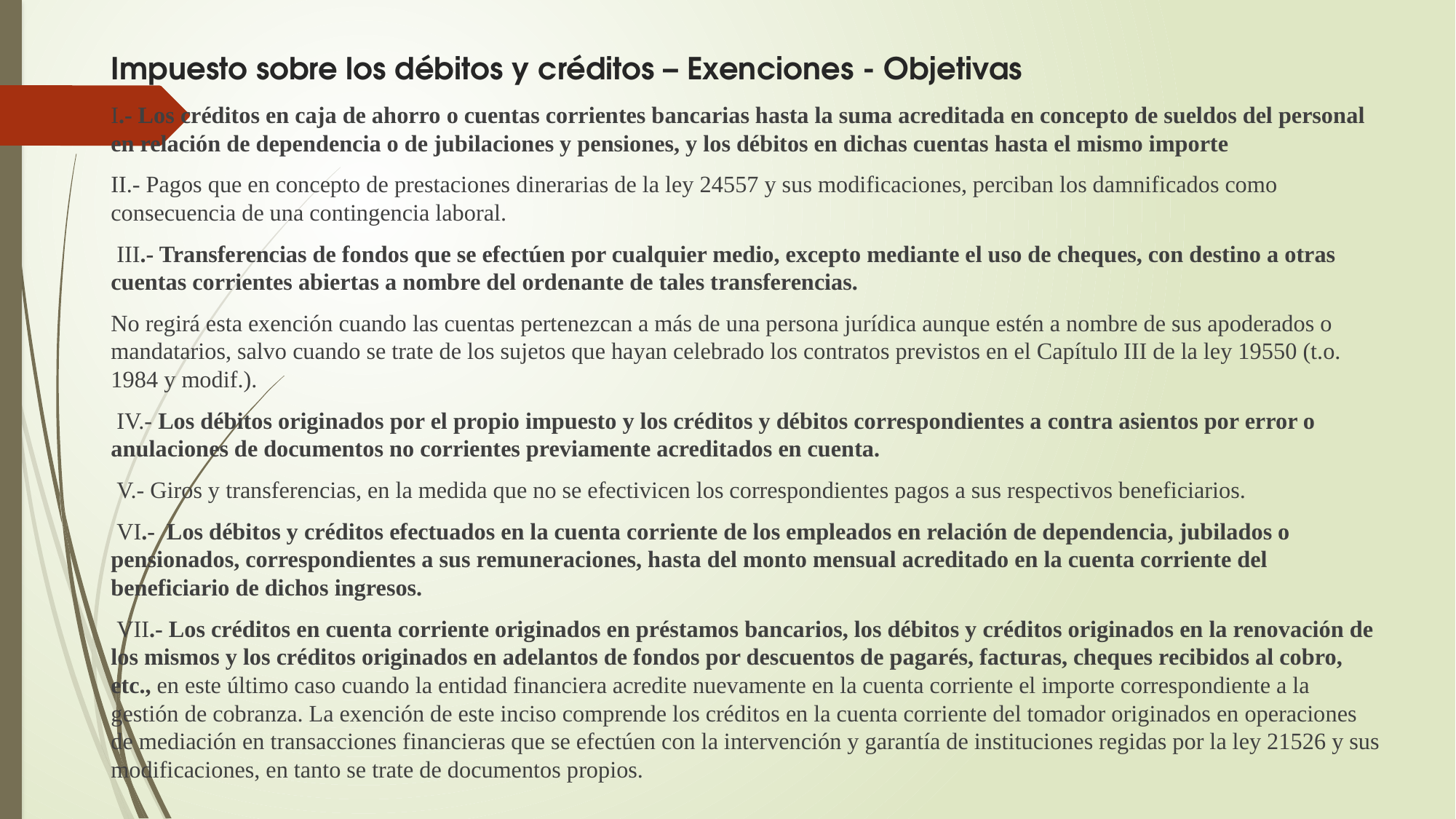

# Impuesto sobre los débitos y créditos – Exenciones - Objetivas
I.- Los créditos en caja de ahorro o cuentas corrientes bancarias hasta la suma acreditada en concepto de sueldos del personal en relación de dependencia o de jubilaciones y pensiones, y los débitos en dichas cuentas hasta el mismo importe
II.- Pagos que en concepto de prestaciones dinerarias de la ley 24557 y sus modificaciones, perciban los damnificados como consecuencia de una contingencia laboral.
 III.- Transferencias de fondos que se efectúen por cualquier medio, excepto mediante el uso de cheques, con destino a otras cuentas corrientes abiertas a nombre del ordenante de tales transferencias.
No regirá esta exención cuando las cuentas pertenezcan a más de una persona jurídica aunque estén a nombre de sus apoderados o mandatarios, salvo cuando se trate de los sujetos que hayan celebrado los contratos previstos en el Capítulo III de la ley 19550 (t.o. 1984 y modif.).
 IV.- Los débitos originados por el propio impuesto y los créditos y débitos correspondientes a contra asientos por error o anulaciones de documentos no corrientes previamente acreditados en cuenta.
 V.- Giros y transferencias, en la medida que no se efectivicen los correspondientes pagos a sus respectivos beneficiarios.
 VI.-  Los débitos y créditos efectuados en la cuenta corriente de los empleados en relación de dependencia, jubilados o pensionados, correspondientes a sus remuneraciones, hasta del monto mensual acreditado en la cuenta corriente del beneficiario de dichos ingresos.
 VII.- Los créditos en cuenta corriente originados en préstamos bancarios, los débitos y créditos originados en la renovación de los mismos y los créditos originados en adelantos de fondos por descuentos de pagarés, facturas, cheques recibidos al cobro, etc., en este último caso cuando la entidad financiera acredite nuevamente en la cuenta corriente el importe correspondiente a la gestión de cobranza. La exención de este inciso comprende los créditos en la cuenta corriente del tomador originados en operaciones de mediación en transacciones financieras que se efectúen con la intervención y garantía de instituciones regidas por la ley 21526 y sus modificaciones, en tanto se trate de documentos propios.